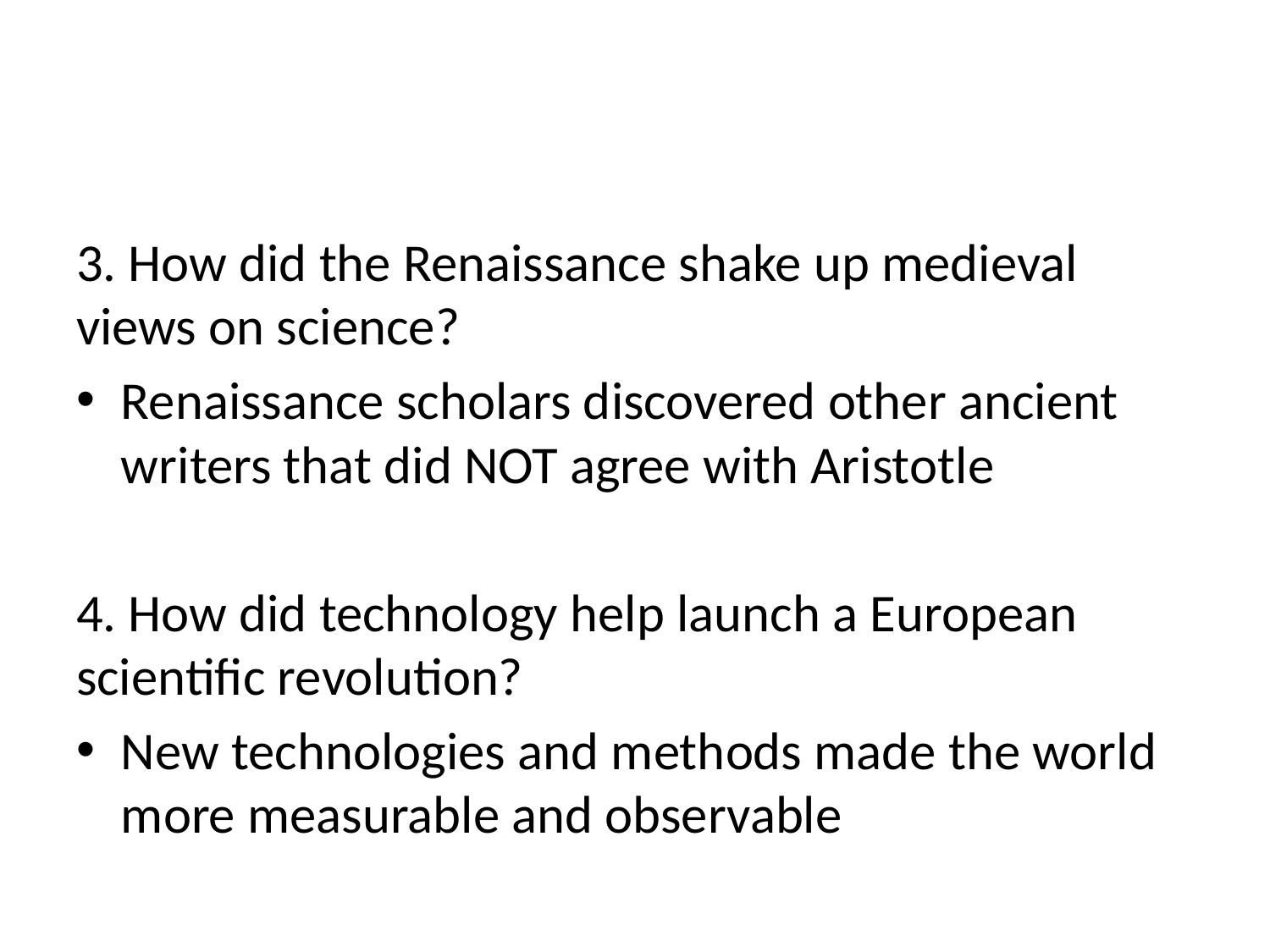

#
3. How did the Renaissance shake up medieval views on science?
Renaissance scholars discovered other ancient writers that did NOT agree with Aristotle

4. How did technology help launch a European scientific revolution?
New technologies and methods made the world more measurable and observable